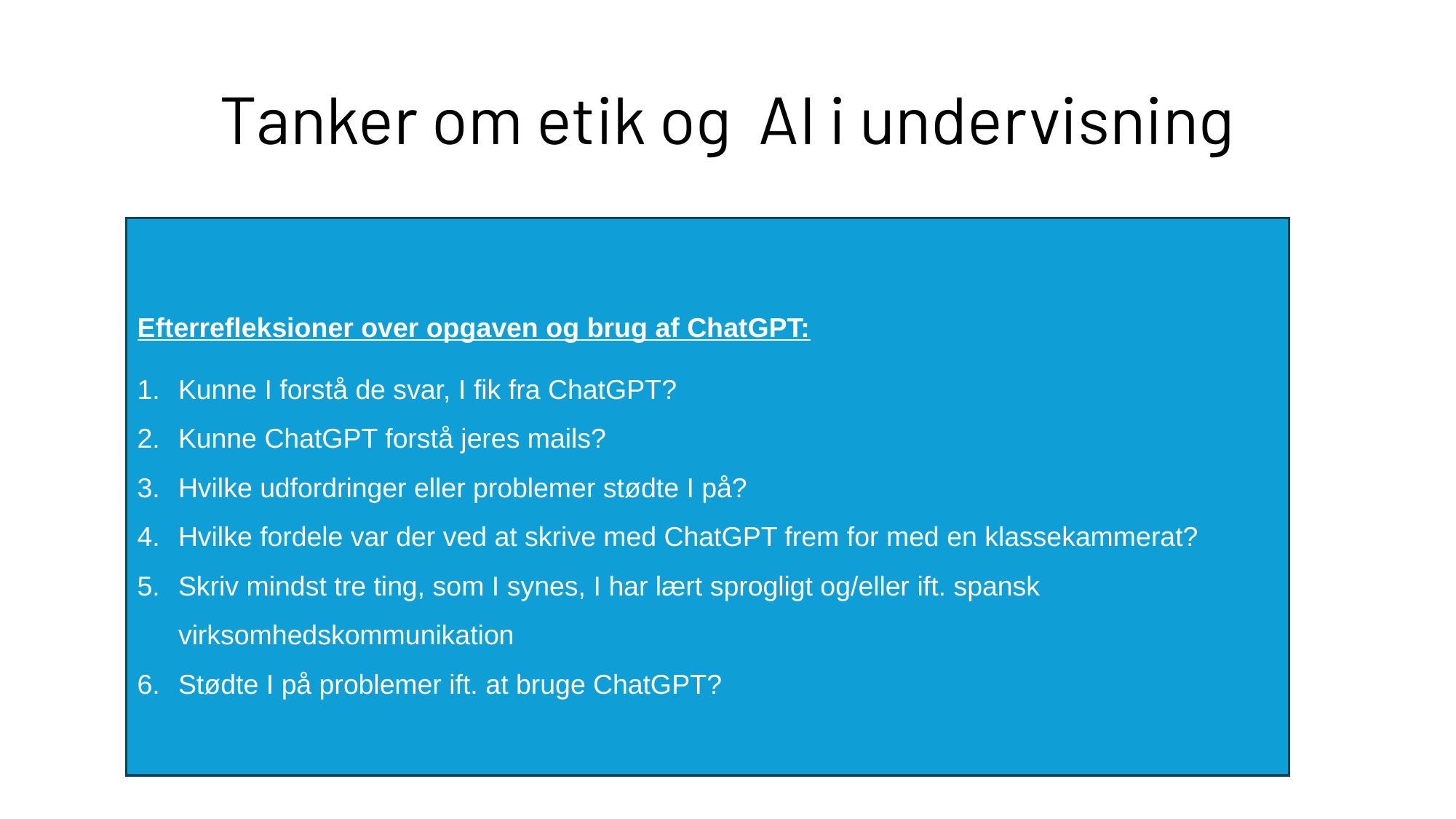

# Tanker om etik og  AI i undervisning

Efterrefleksioner over opgaven og brug af ChatGPT:
Kunne I forstå de svar, I fik fra ChatGPT?
Kunne ChatGPT forstå jeres mails?
Hvilke udfordringer eller problemer stødte I på?
Hvilke fordele var der ved at skrive med ChatGPT frem for med en klassekammerat?
Skriv mindst tre ting, som I synes, I har lært sprogligt og/eller ift. spansk virksomhedskommunikation
Stødte I på problemer ift. at bruge ChatGPT?